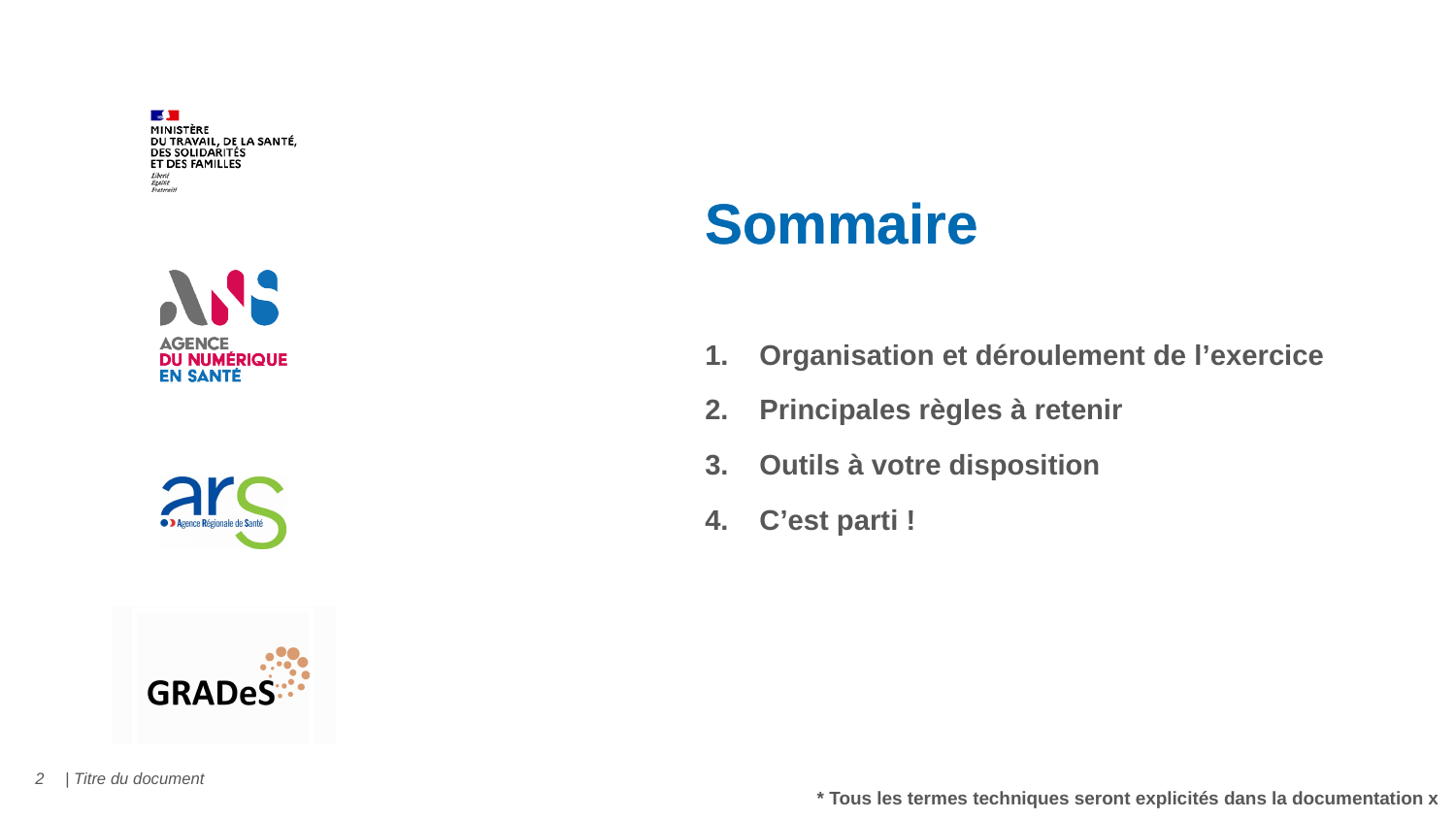

Organisation et déroulement de l’exercice
Principales règles à retenir
Outils à votre disposition
C’est parti !
2
| Titre du document
* Tous les termes techniques seront explicités dans la documentation x